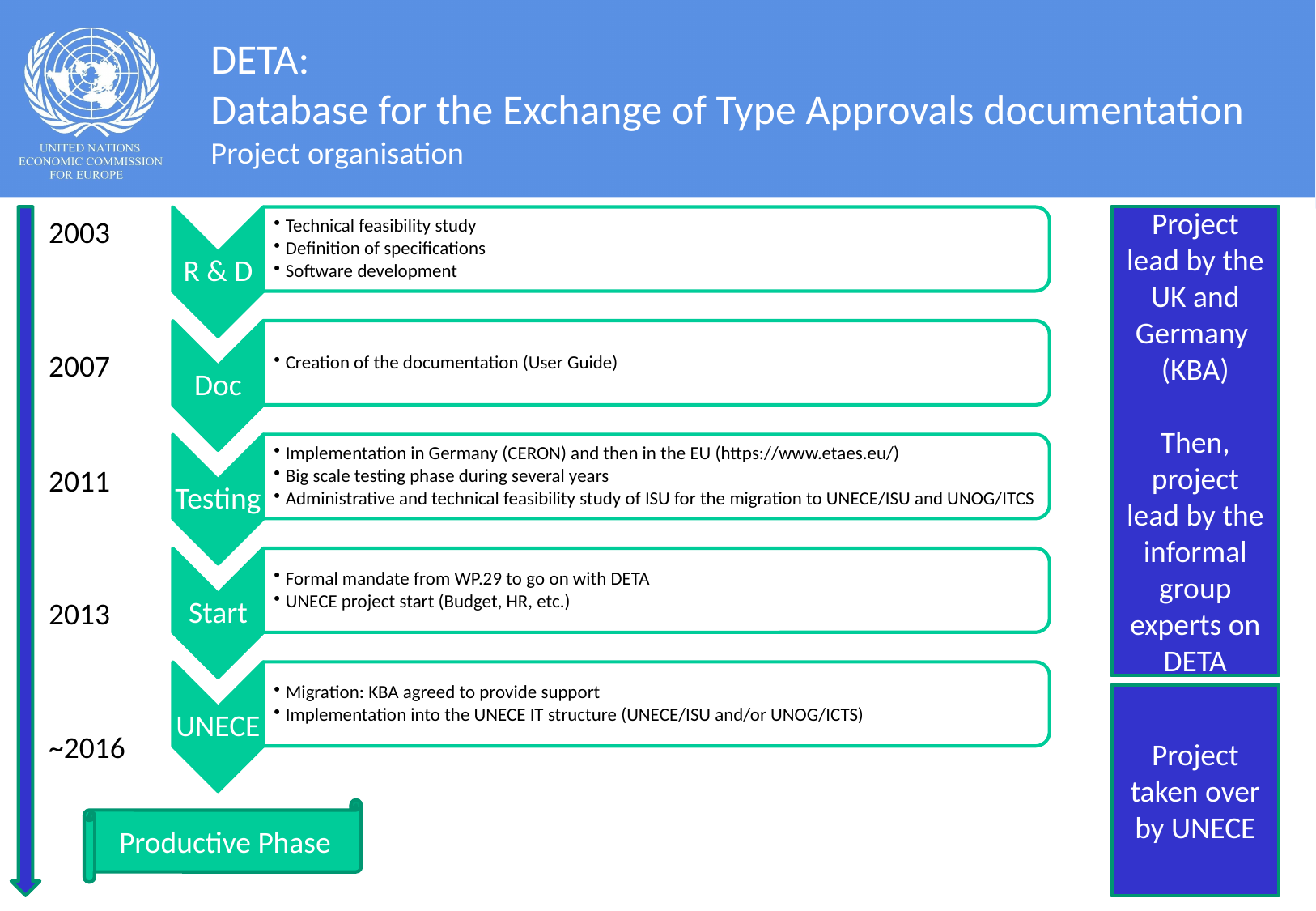

# DETA: Database for the Exchange of Type Approvals documentation Project organisation

2003
R & D
 Technical feasibility study
 Definition of specifications
 Software development
Doc
 Creation of the documentation (User Guide)
Testing
 Implementation in Germany (CERON) and then in the EU (https://www.etaes.eu/)
 Big scale testing phase during several years
 Administrative and technical feasibility study of ISU for the migration to UNECE/ISU and UNOG/ITCS
Start
 Formal mandate from WP.29 to go on with DETA
 UNECE project start (Budget, HR, etc.)
UNECE
 Migration: KBA agreed to provide support
 Implementation into the UNECE IT structure (UNECE/ISU and/or UNOG/ICTS)
Project lead by the UK and Germany
(KBA)

Then, project lead by the informal group experts on DETA
2007
2011
2013
Project taken over by UNECE
~2016
Productive Phase